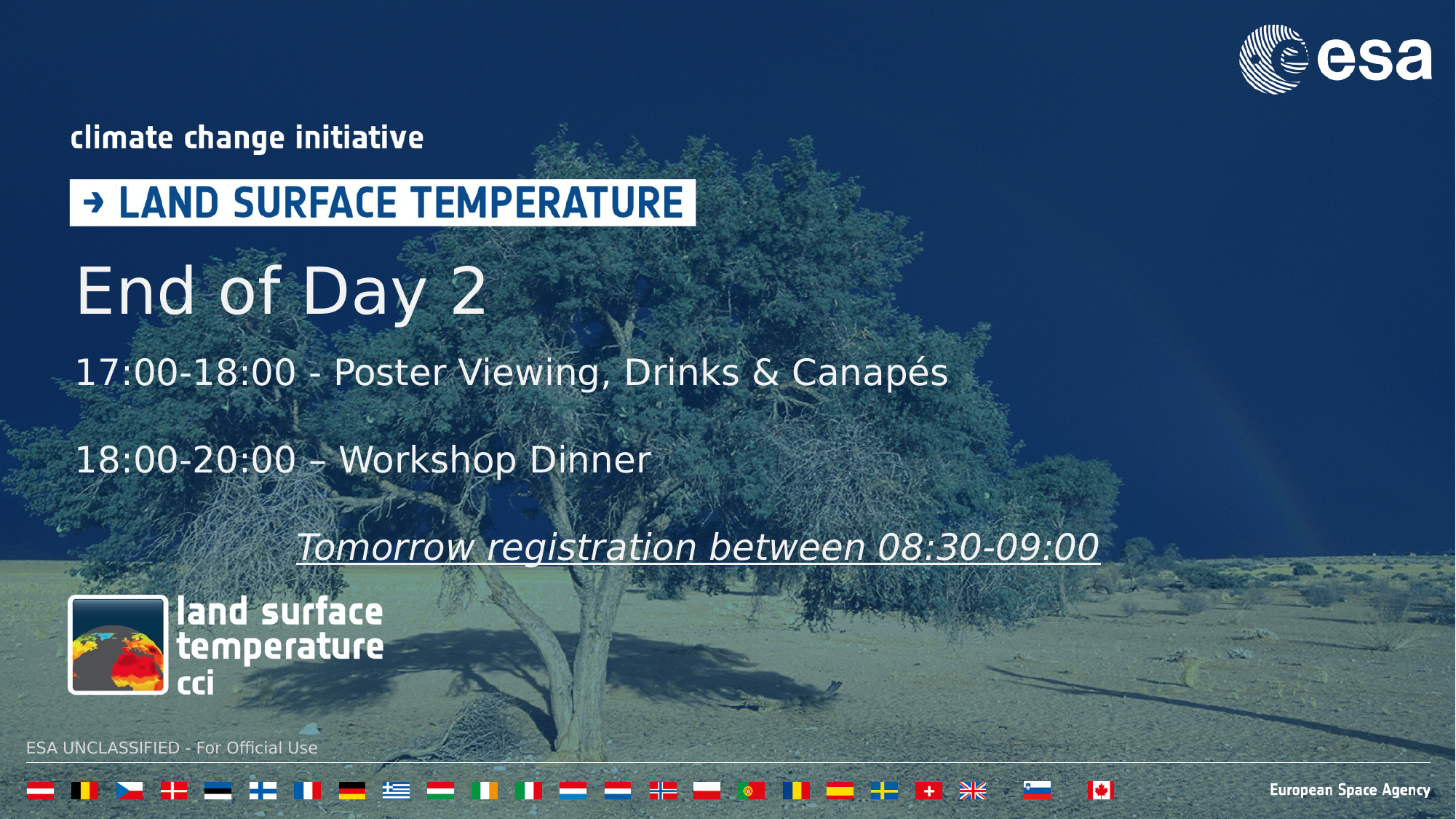

End of Day 2
17:00-18:00 - Poster Viewing, Drinks & Canapés

18:00-20:00 – Workshop Dinner

Tomorrow registration between 08:30-09:00